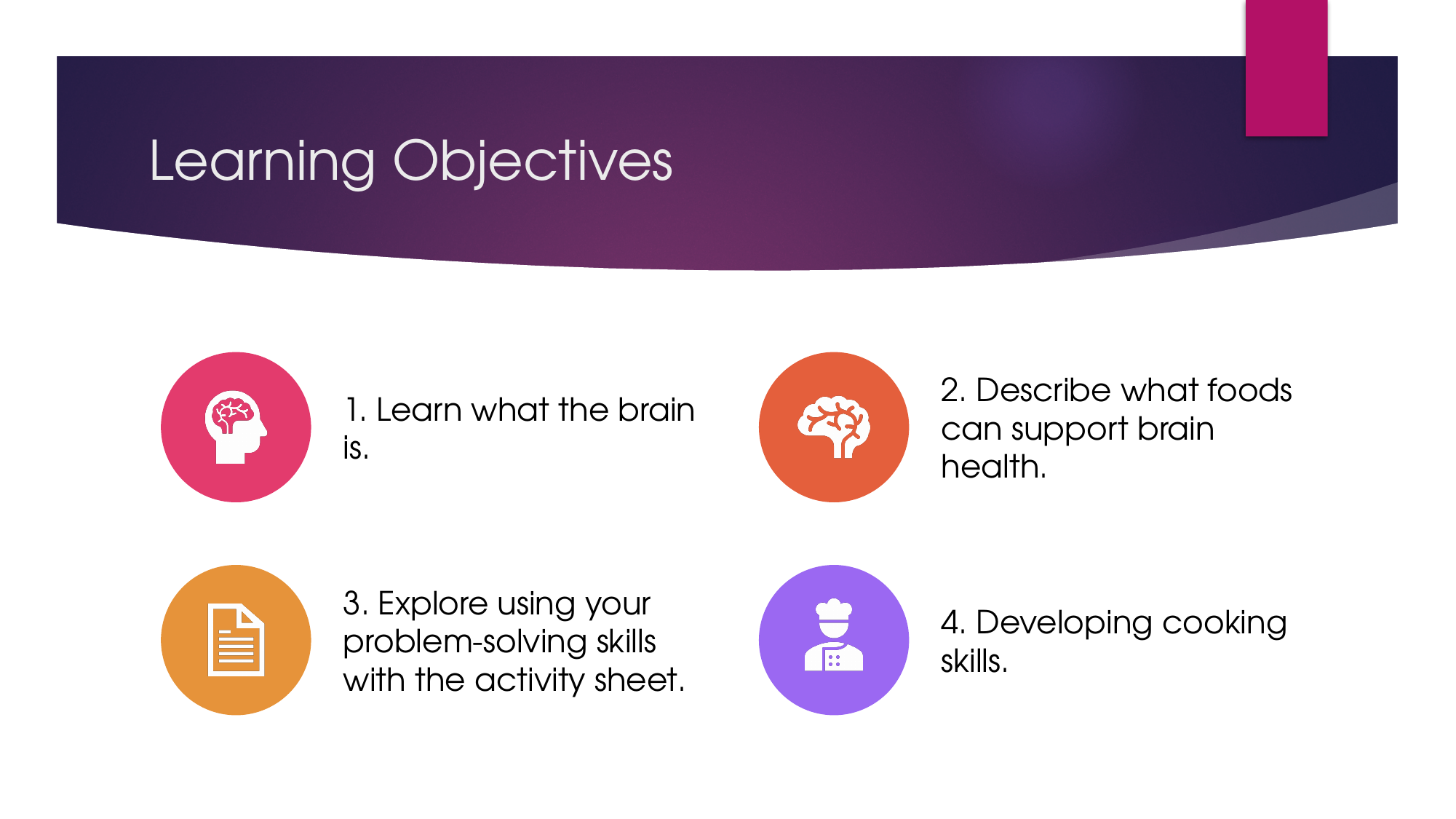

# Learning Objectives

1. Learn what the brain is.

2. Describe what foods can support brain health.

3. Explore using your problem-solving skills with the activity sheet.

4. Developing cooking skills.